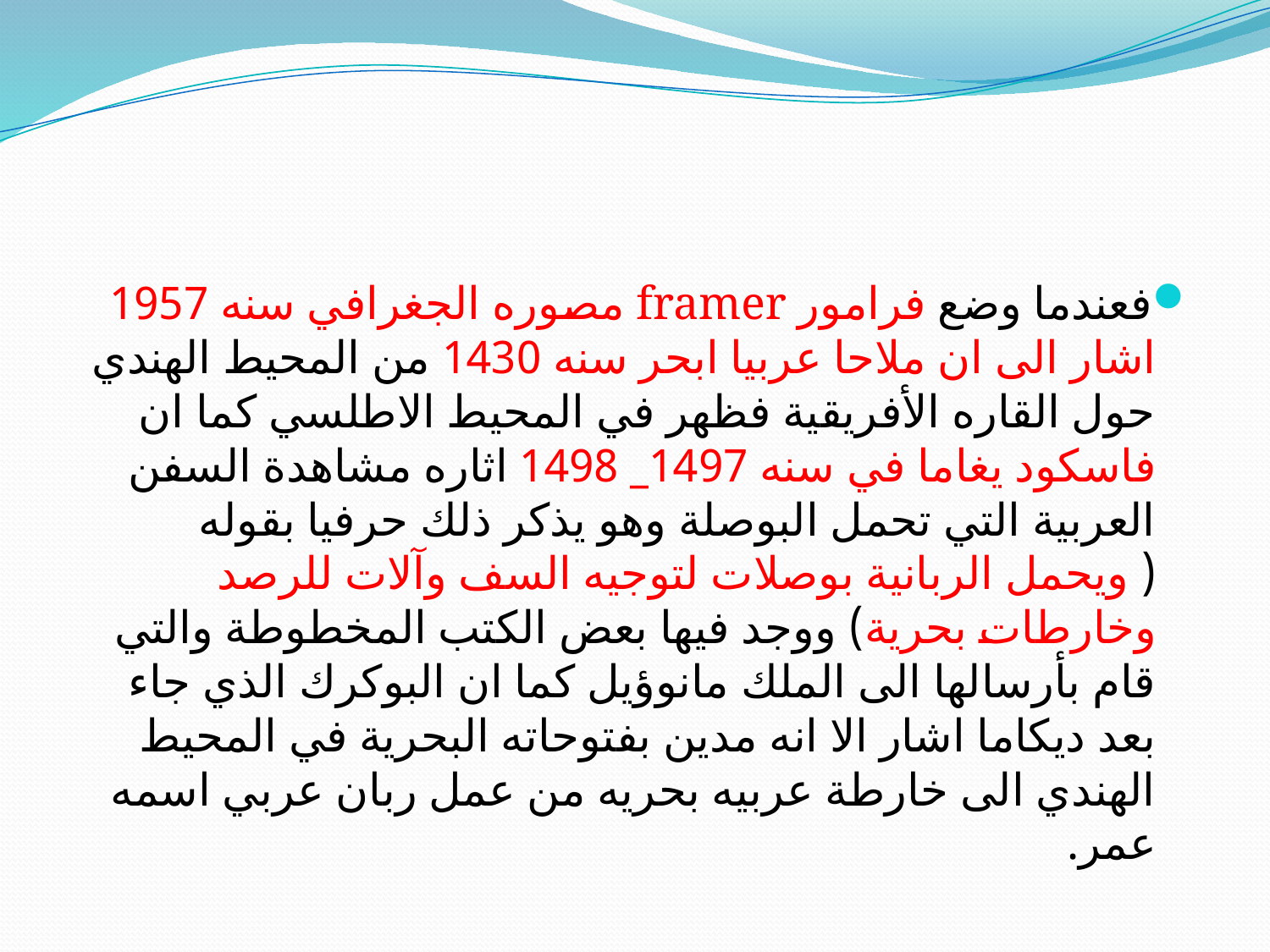

فعندما وضع فرامور framer مصوره الجغرافي سنه 1957 اشار الى ان ملاحا عربيا ابحر سنه 1430 من المحيط الهندي حول القاره الأفريقية فظهر في المحيط الاطلسي كما ان فاسكود يغاما في سنه 1497_ 1498 اثاره مشاهدة السفن العربية التي تحمل البوصلة وهو يذكر ذلك حرفيا بقوله ( ويحمل الربانية بوصلات لتوجيه السف وآلات للرصد وخارطات بحرية) ووجد فيها بعض الكتب المخطوطة والتي قام بأرسالها الى الملك مانوؤيل كما ان البوكرك الذي جاء بعد ديكاما اشار الا انه مدين بفتوحاته البحرية في المحيط الهندي الى خارطة عربيه بحريه من عمل ربان عربي اسمه عمر.